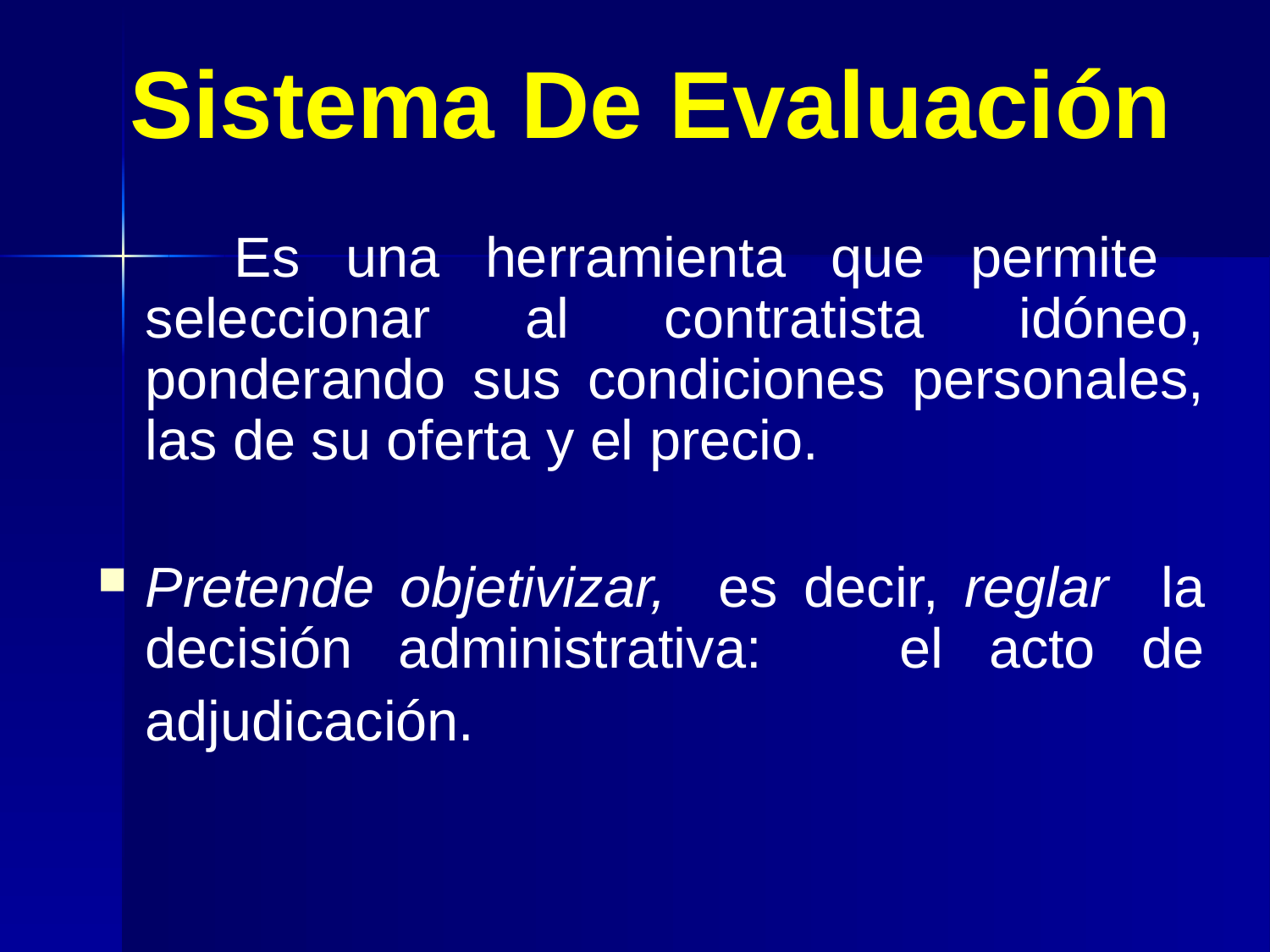

Sistema De Evaluación
   Es una herramienta que permite  seleccionar al contratista idóneo, ponderando sus condiciones personales, las de su oferta y el precio.

Pretende objetivizar,  es decir, reglar  la decisión administrativa:   el acto de adjudicación.